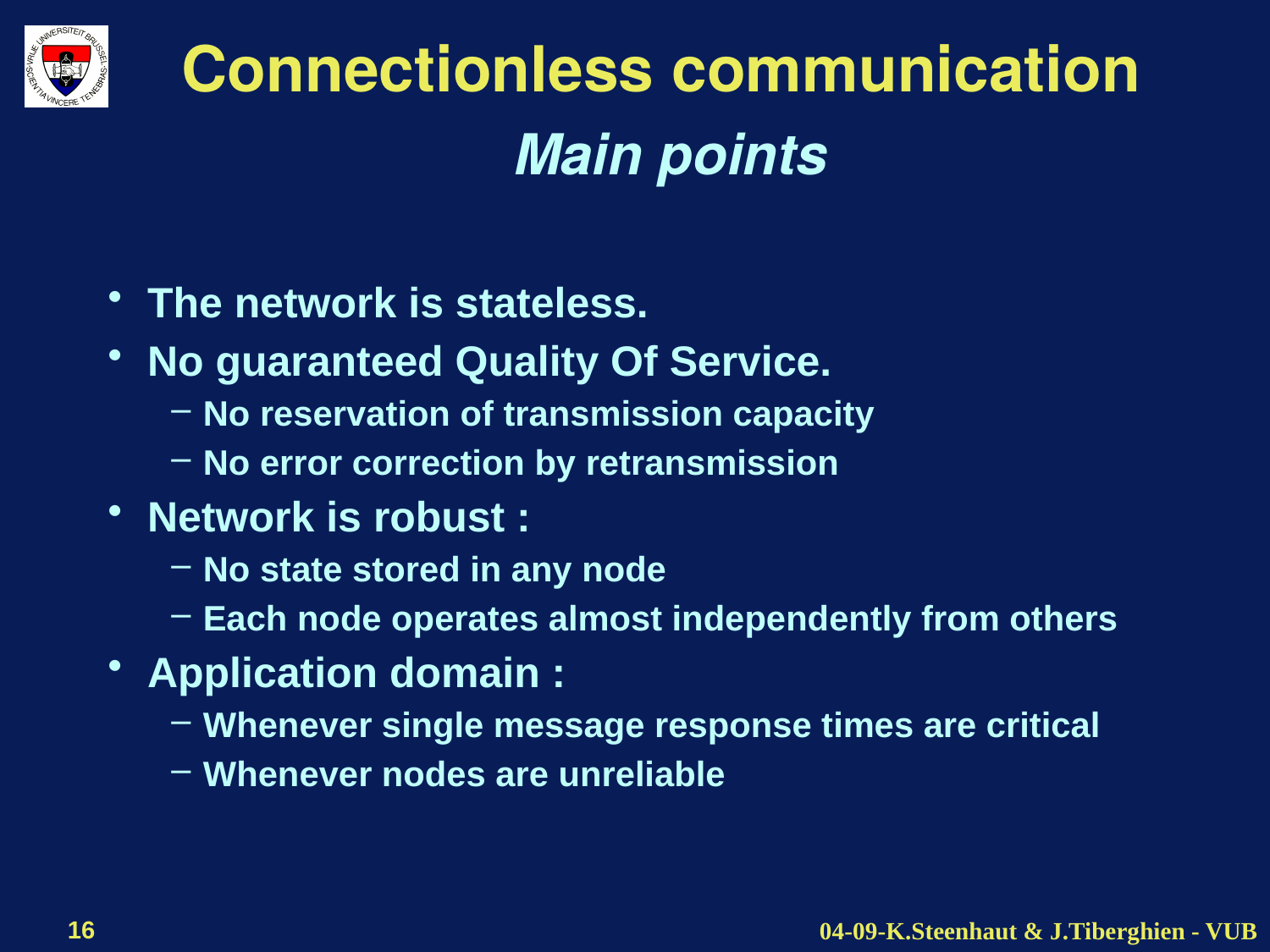

# Connectionless communication Main points
The network is stateless.
No guaranteed Quality Of Service.
No reservation of transmission capacity
No error correction by retransmission
Network is robust :
No state stored in any node
Each node operates almost independently from others
Application domain :
Whenever single message response times are critical
Whenever nodes are unreliable
16